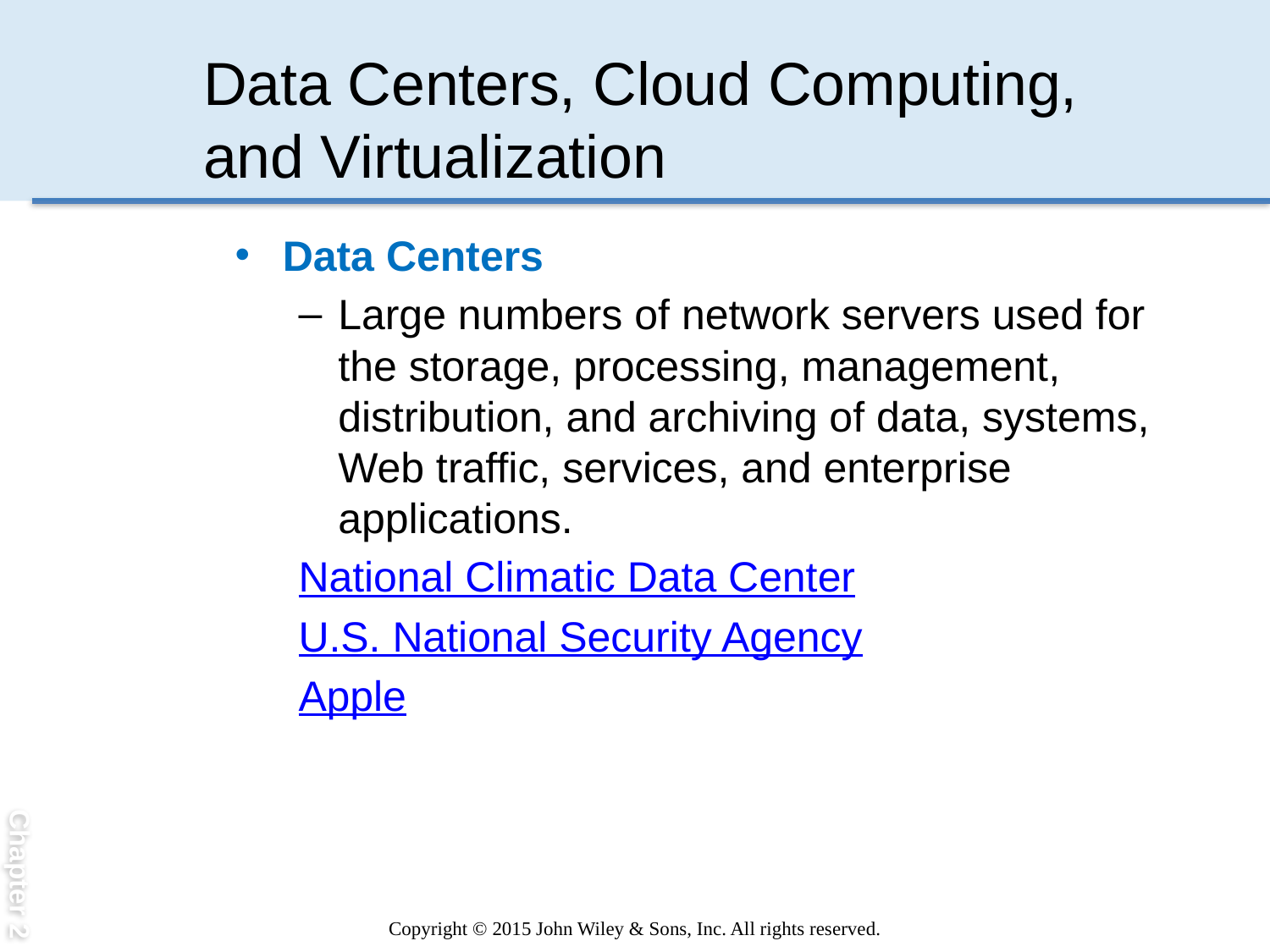

Chapter 2
# Data Centers, Cloud Computing, and Virtualization
Data Centers
Large numbers of network servers used for the storage, processing, management, distribution, and archiving of data, systems, Web traffic, services, and enterprise applications.
National Climatic Data Center
U.S. National Security Agency
Apple